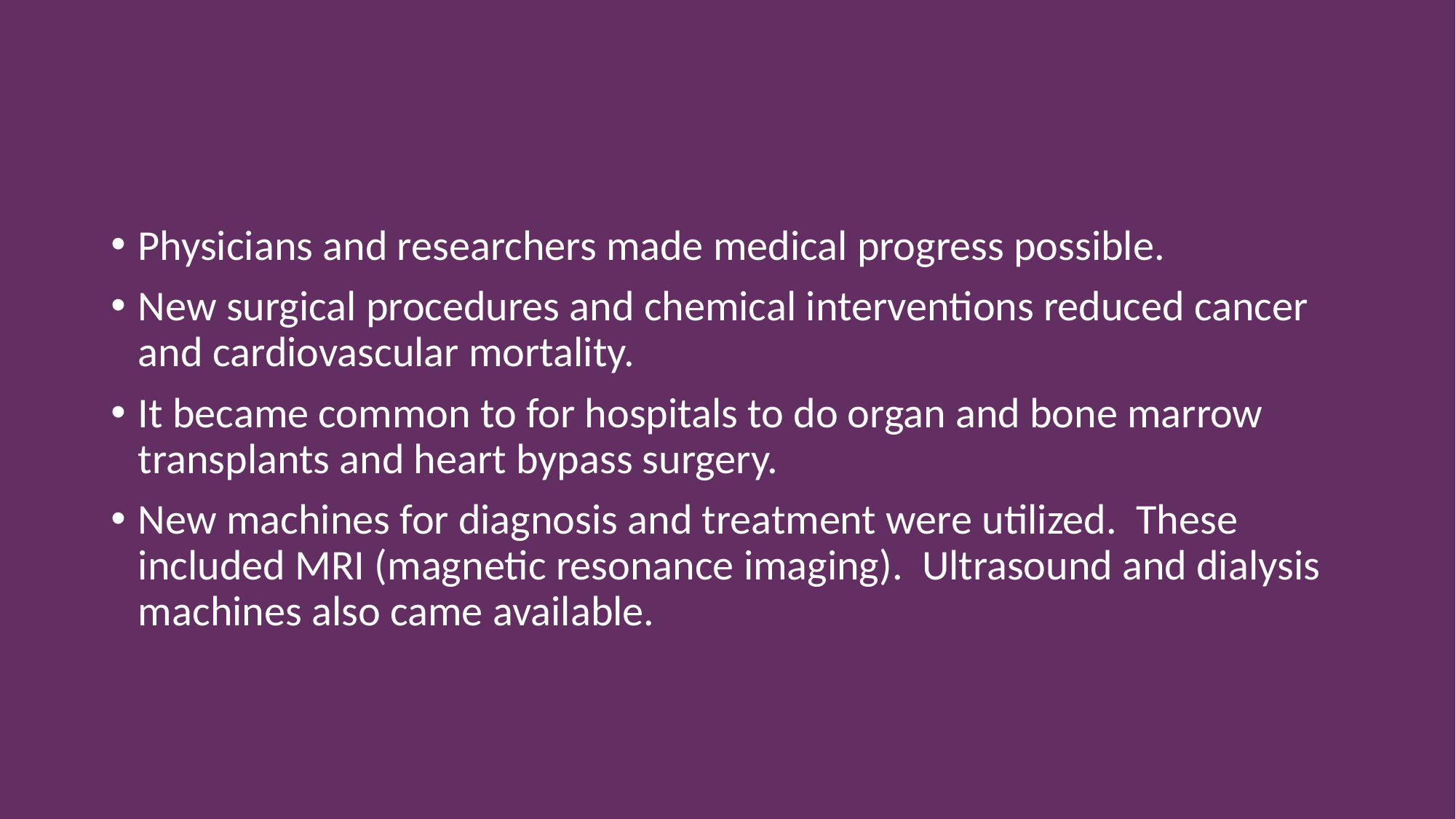

Physicians and researchers made medical progress possible.
New surgical procedures and chemical interventions reduced cancer and cardiovascular mortality.
It became common to for hospitals to do organ and bone marrow transplants and heart bypass surgery.
New machines for diagnosis and treatment were utilized.  These included MRI (magnetic resonance imaging).  Ultrasound and dialysis machines also came available.